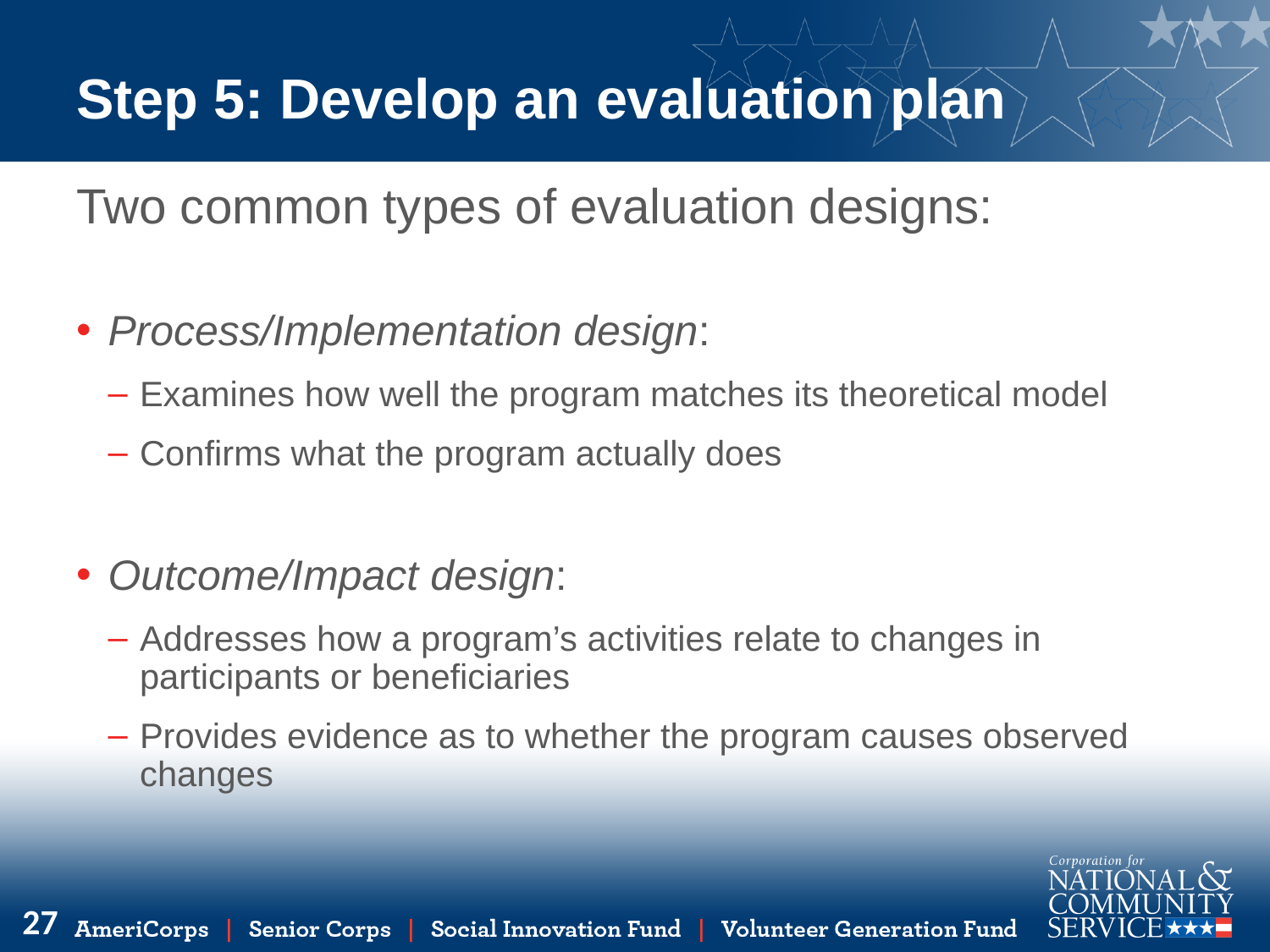

# Step 5: Develop an evaluation plan
Two common types of evaluation designs:

Process/Implementation design:
Examines how well the program matches its theoretical model
Confirms what the program actually does

Outcome/Impact design:
Addresses how a program’s activities relate to changes in participants or beneficiaries
Provides evidence as to whether the program causes observed changes

27